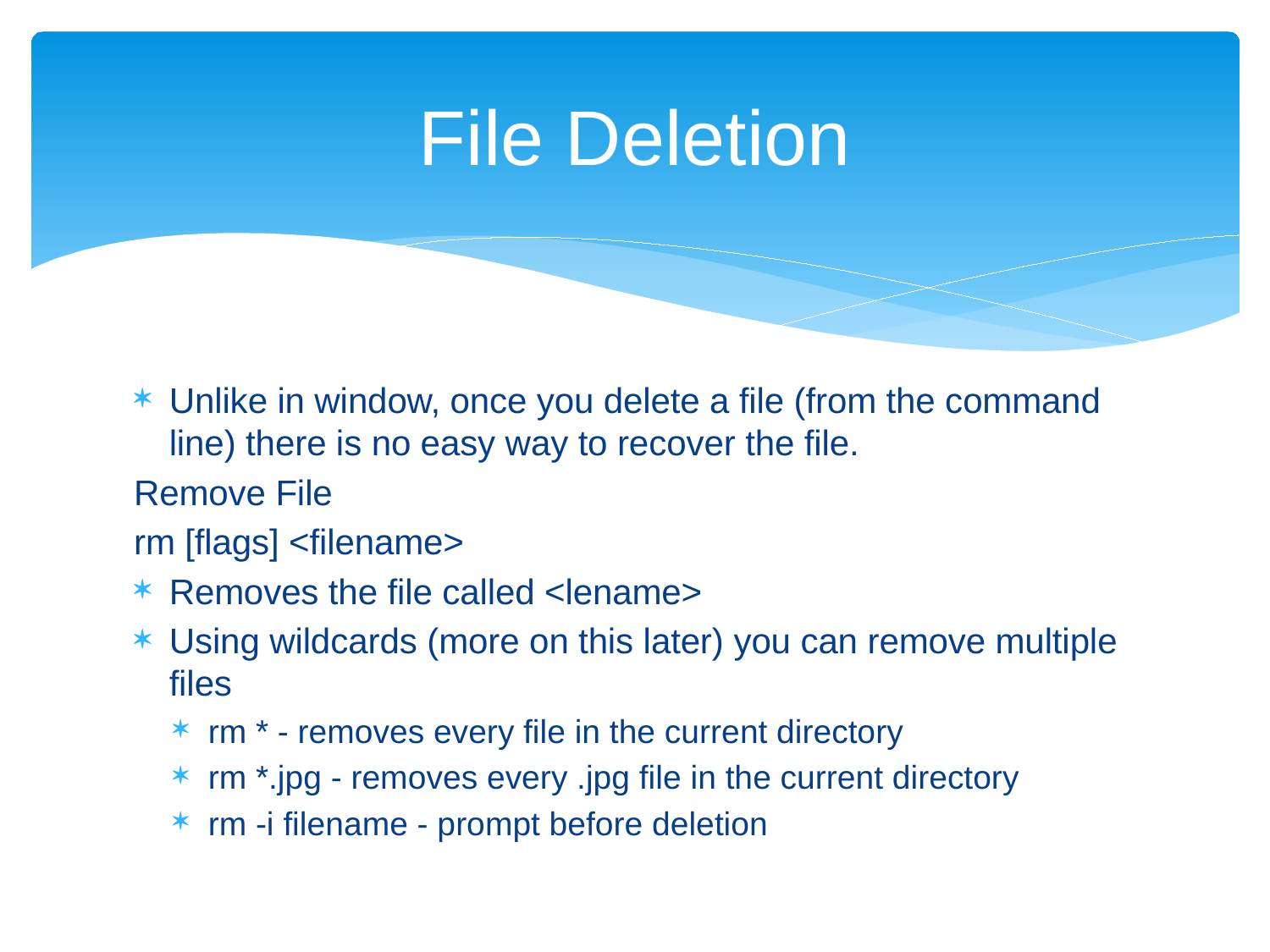

# File Deletion
Unlike in window, once you delete a file (from the command line) there is no easy way to recover the file.
Remove File
rm [flags] <filename>
Removes the file called <lename>
Using wildcards (more on this later) you can remove multiple files
rm * - removes every file in the current directory
rm *.jpg - removes every .jpg file in the current directory
rm -i filename - prompt before deletion